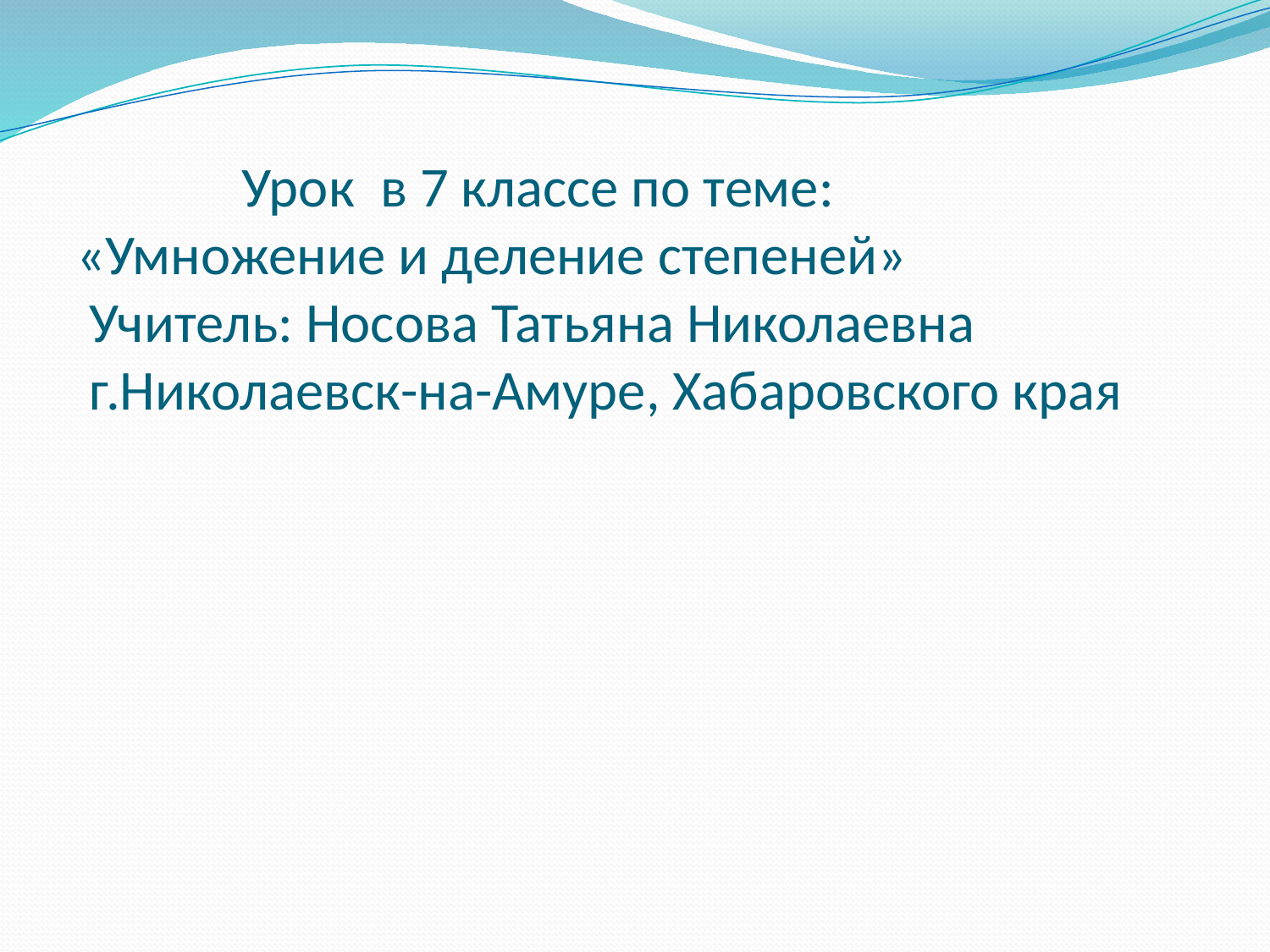

# Урок  в 7 классе по теме: «Умножение и деление степеней» Учитель: Носова Татьяна Николаевна г.Николаевск-на-Амуре, Хабаровского края